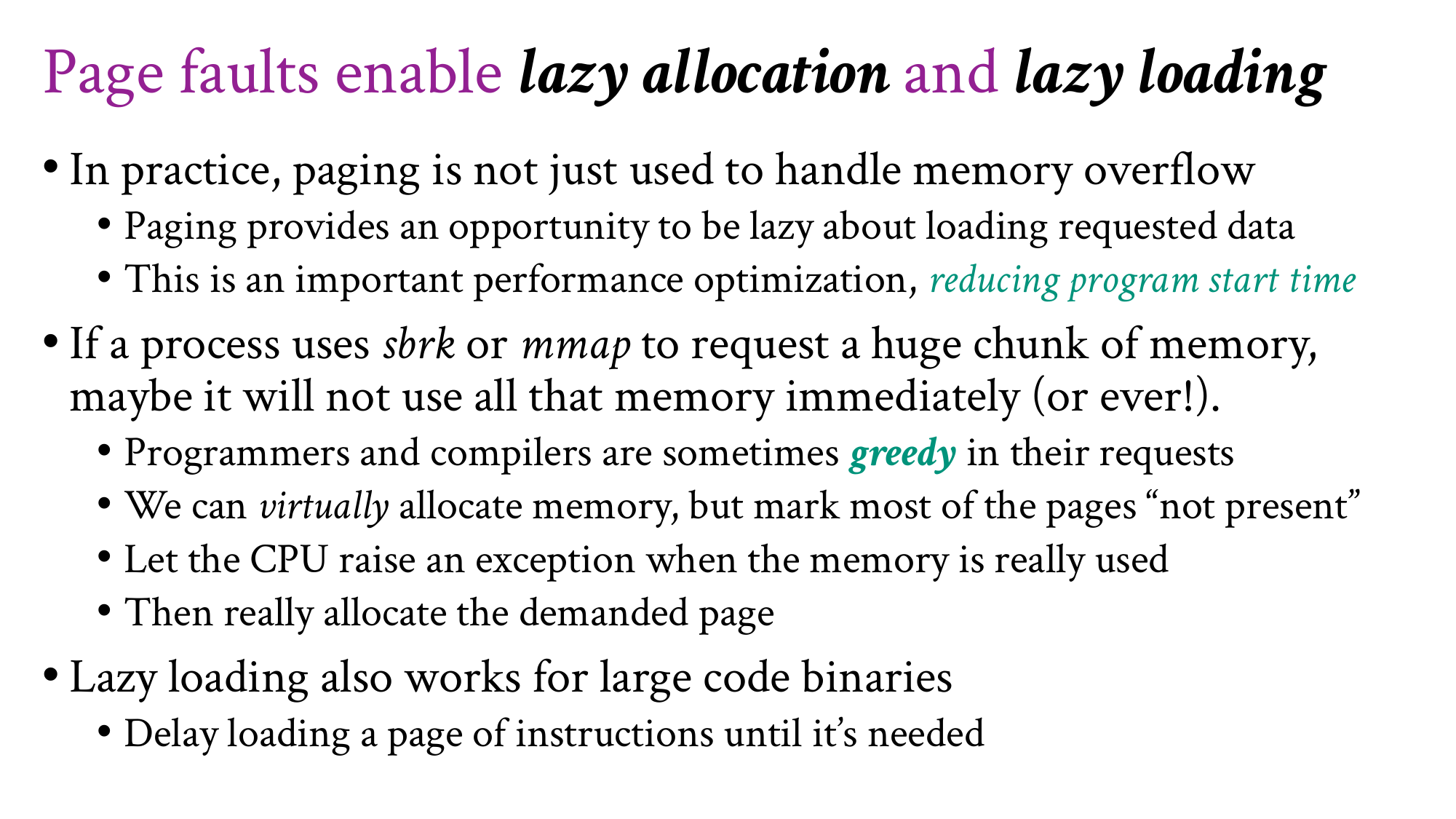

# Page faults enable lazy allocation and lazy loading
In practice, paging is not just used to handle memory overflow
Paging provides an opportunity to be lazy about loading requested data
This is an important performance optimization, reducing program start time
If a process uses sbrk or mmap to request a huge chunk of memory, maybe it will not use all that memory immediately (or ever!).
Programmers and compilers are sometimes greedy in their requests
We can virtually allocate memory, but mark most of the pages “not present”
Let the CPU raise an exception when the memory is really used
Then really allocate the demanded page
Lazy loading also works for large code binaries
Delay loading a page of instructions until it’s needed